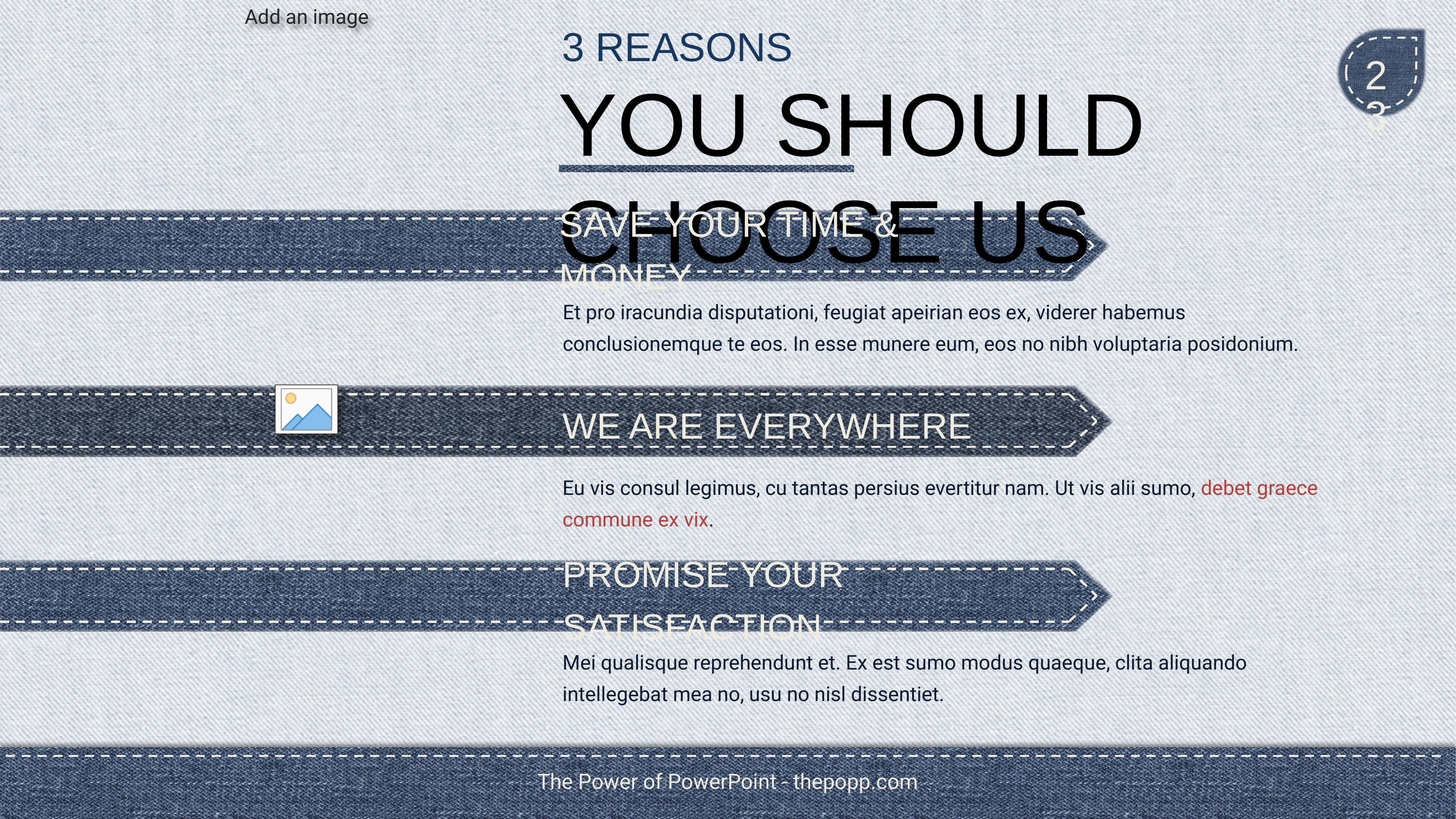

3 REASONS
23
# YOU SHOULD CHOOSE US
SAVE YOUR TIME & MONEY
Et pro iracundia disputationi, feugiat apeirian eos ex, viderer habemus conclusionemque te eos. In esse munere eum, eos no nibh voluptaria posidonium.
WE ARE EVERYWHERE
Eu vis consul legimus, cu tantas persius evertitur nam. Ut vis alii sumo, debet graece commune ex vix.
PROMISE YOUR SATISFACTION
Mei qualisque reprehendunt et. Ex est sumo modus quaeque, clita aliquando intellegebat mea no, usu no nisl dissentiet.
The Power of PowerPoint - thepopp.com